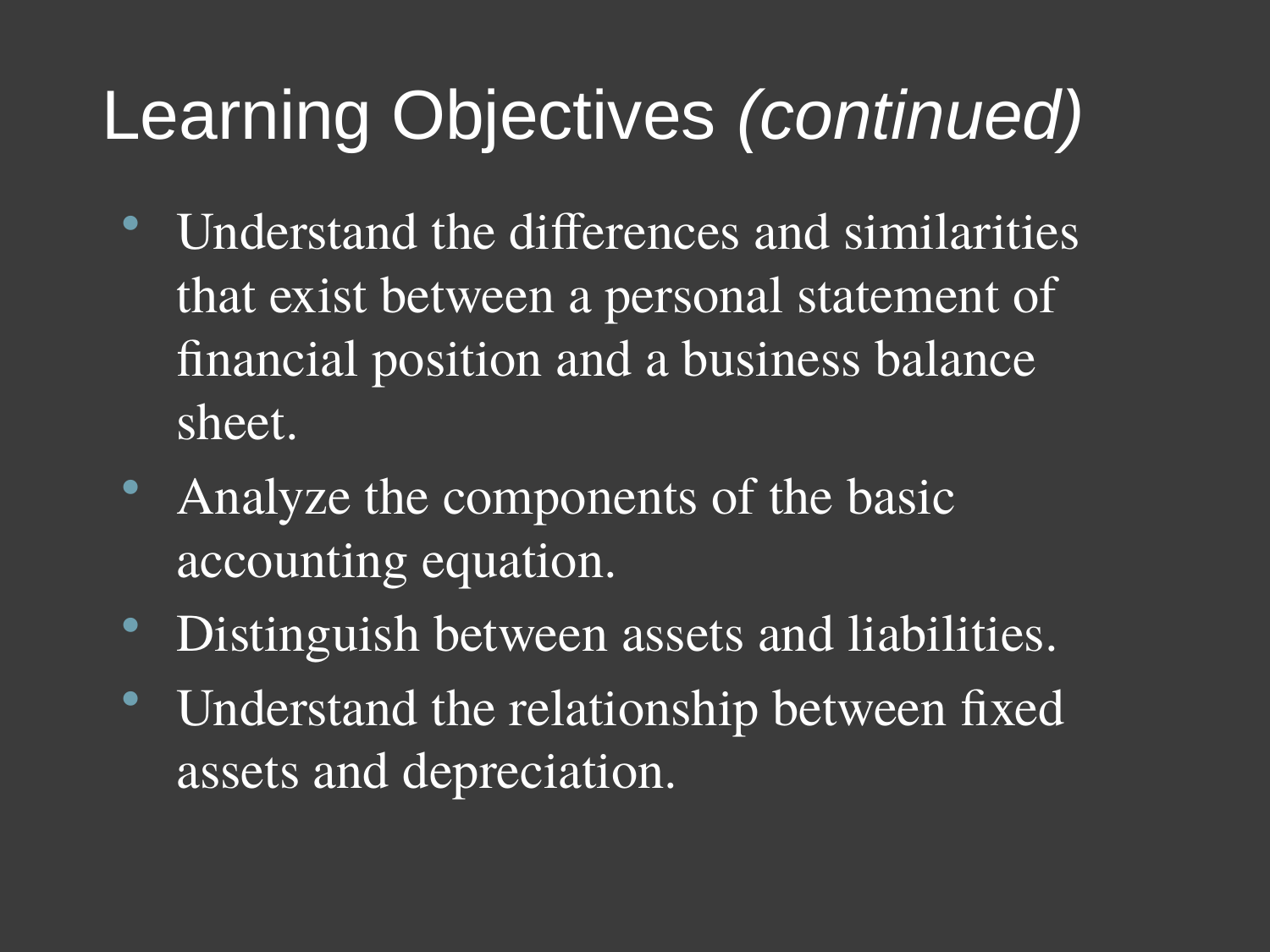

# Learning Objectives (continued)
Understand the differences and similarities that exist between a personal statement of financial position and a business balance sheet.
Analyze the components of the basic accounting equation.
Distinguish between assets and liabilities.
Understand the relationship between fixed assets and depreciation.